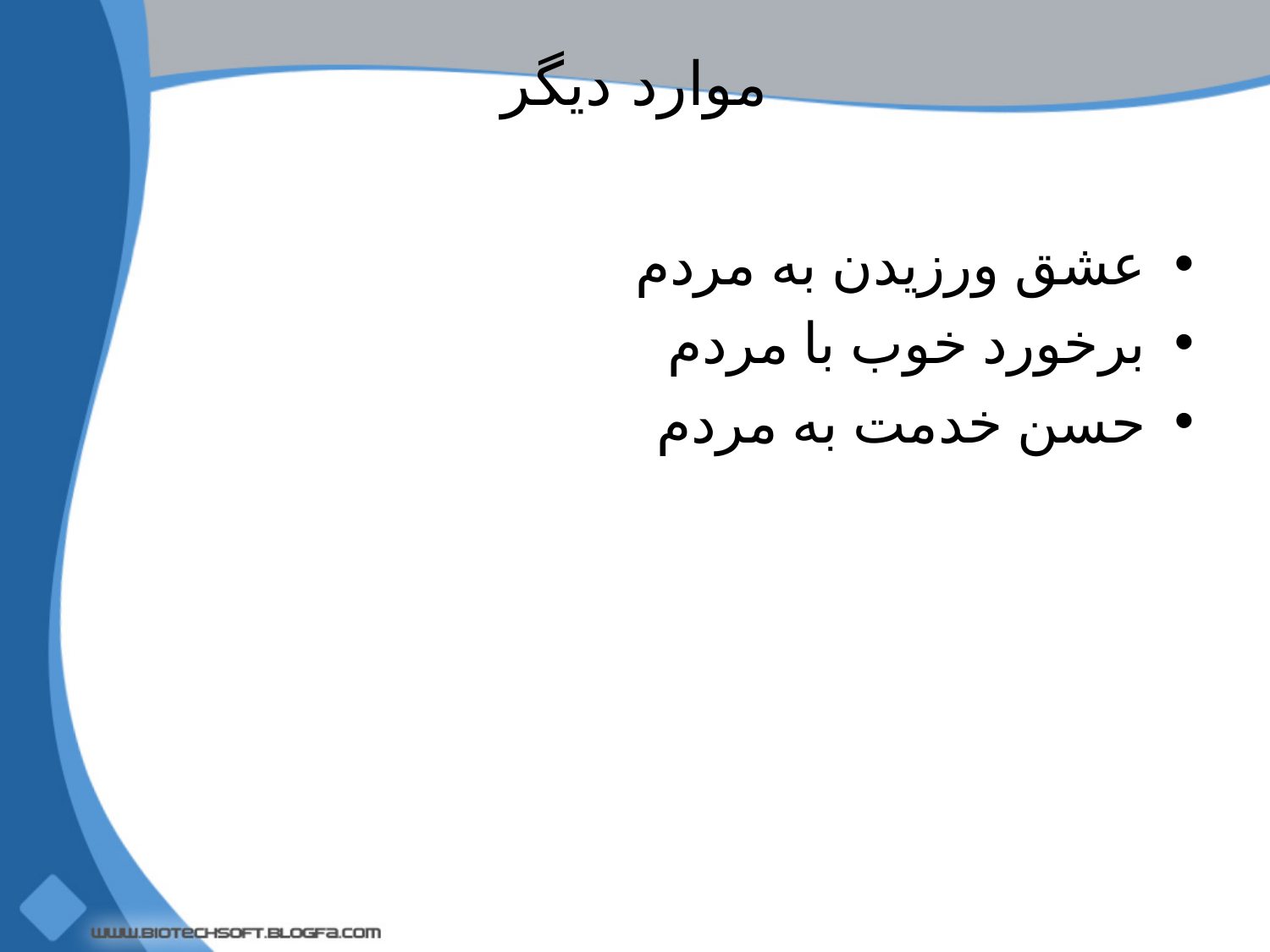

# موارد دیگر
عشق ورزیدن به مردم
برخورد خوب با مردم
حسن خدمت به مردم